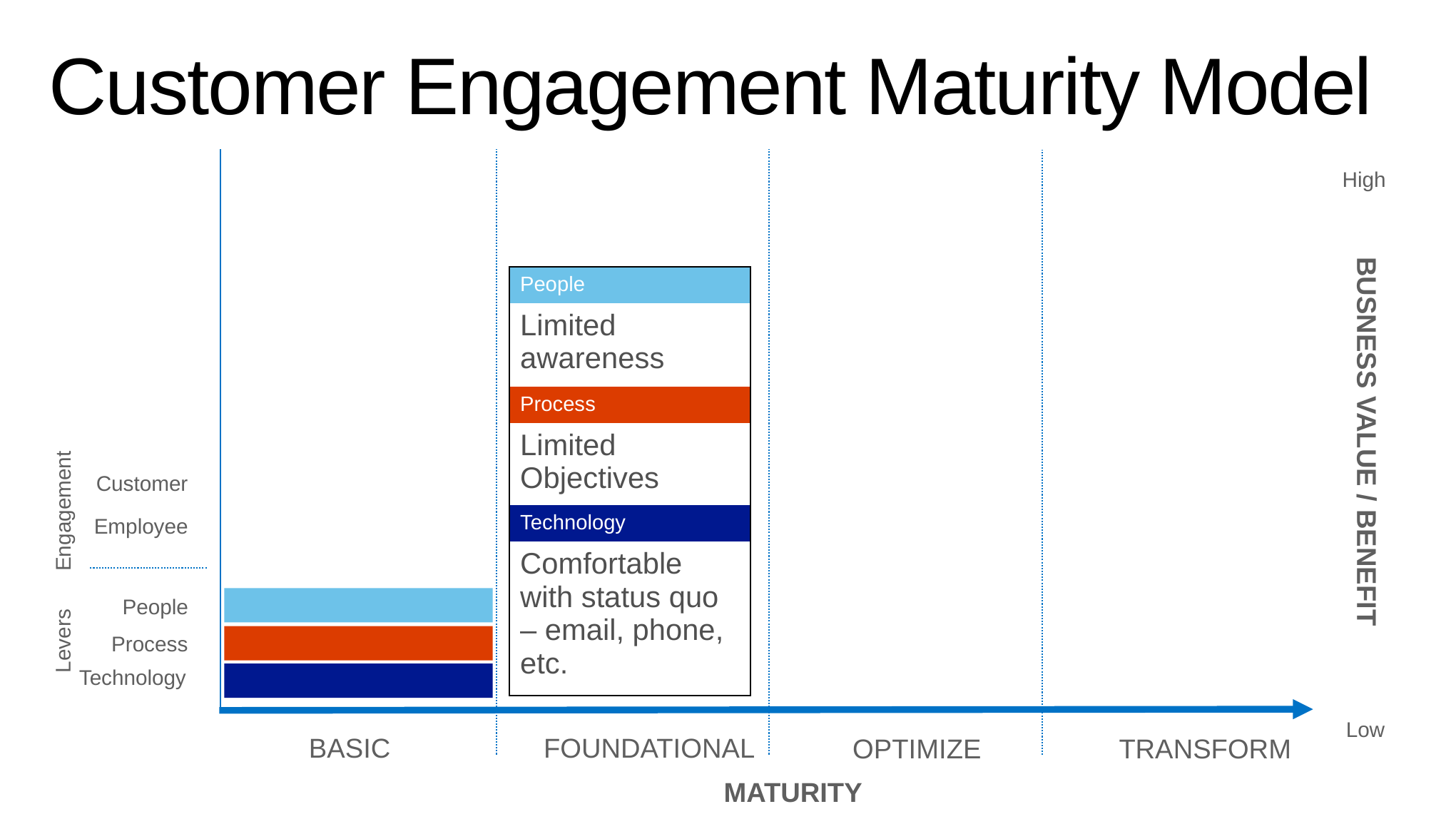

# Customer Engagement Maturity Model
High
| People |
| --- |
| Limited awareness |
| Process |
| Limited Objectives |
| Technology |
| Comfortable with status quo – email, phone, etc. |
BUSNESS VALUE / BENEFIT
Customer
Engagement
Employee
People

Levers
Process

Technology

Low
BASIC
FOUNDATIONAL
OPTIMIZE
TRANSFORM
MATURITY